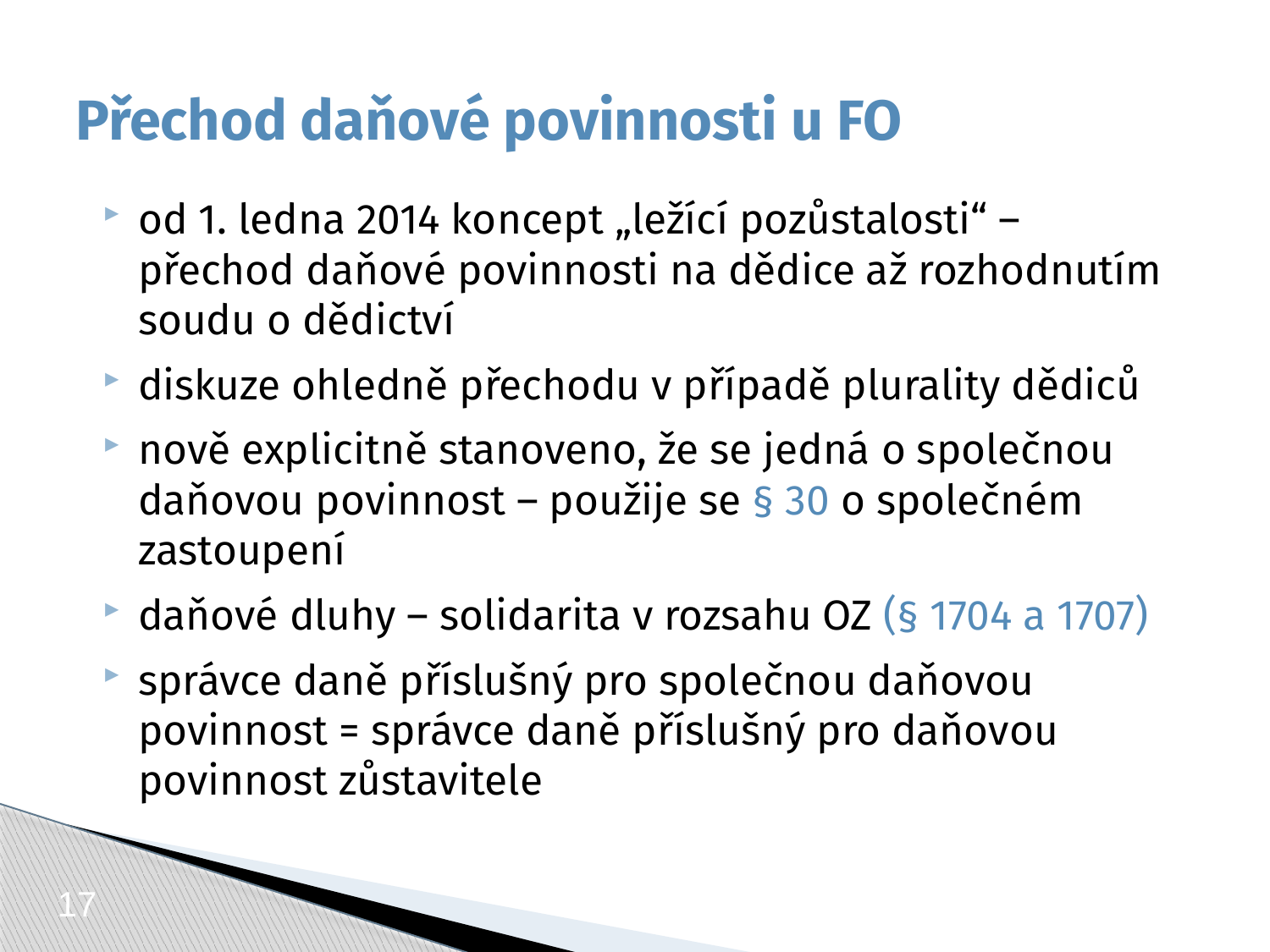

# Přechod daňové povinnosti u FO
od 1. ledna 2014 koncept „ležící pozůstalosti“ – přechod daňové povinnosti na dědice až rozhodnutím soudu o dědictví
diskuze ohledně přechodu v případě plurality dědiců
nově explicitně stanoveno, že se jedná o společnou daňovou povinnost – použije se § 30 o společném zastoupení
daňové dluhy – solidarita v rozsahu OZ (§ 1704 a 1707)
správce daně příslušný pro společnou daňovou povinnost = správce daně příslušný pro daňovou povinnost zůstavitele
17